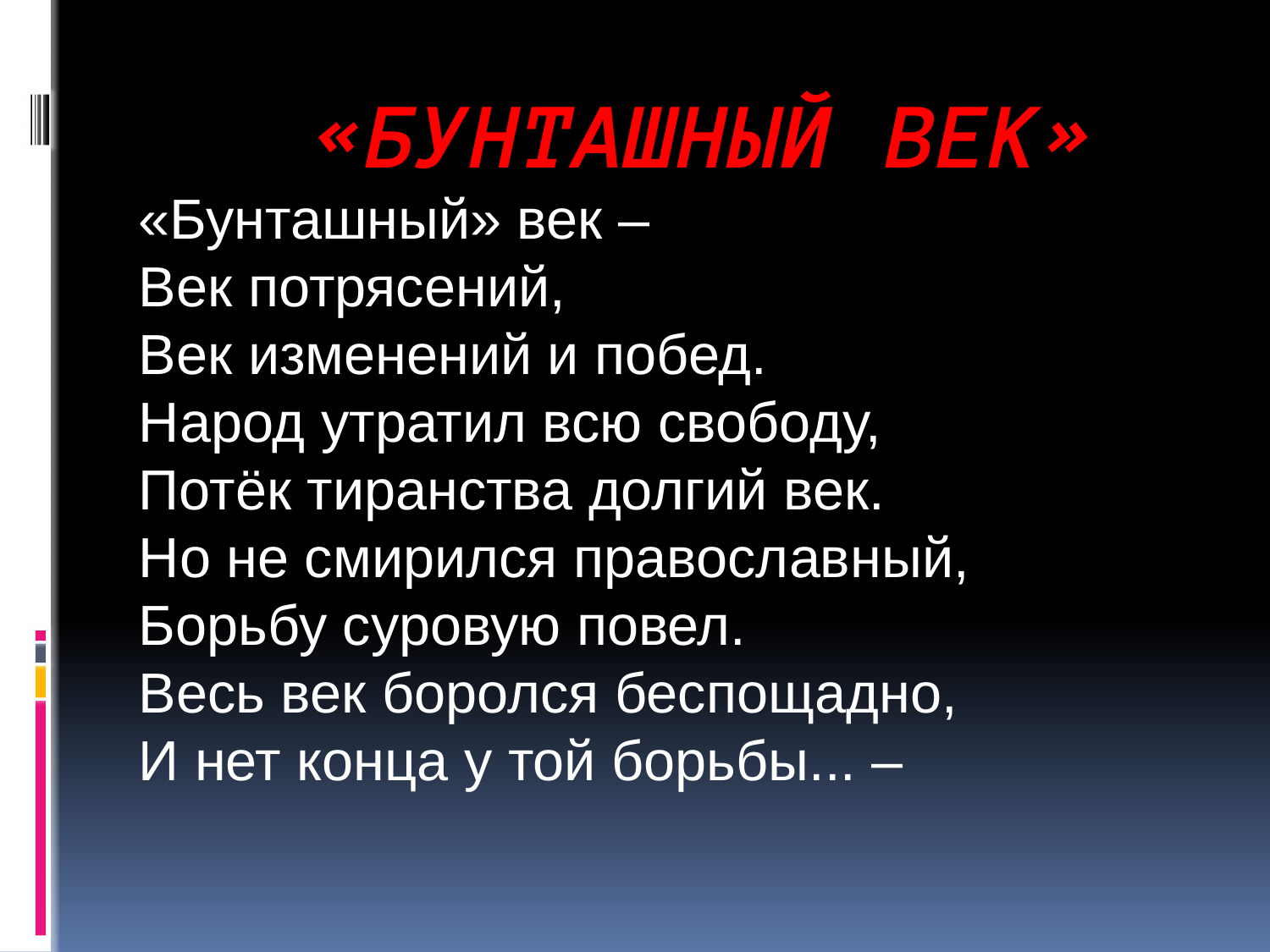

# «Бунташный век»
«Бунташный» век –
Век потрясений,
Век изменений и побед.
Народ утратил всю свободу,
Потёк тиранства долгий век.
Но не смирился православный,
Борьбу суровую повел.
Весь век боролся беспощадно,
И нет конца у той борьбы... –